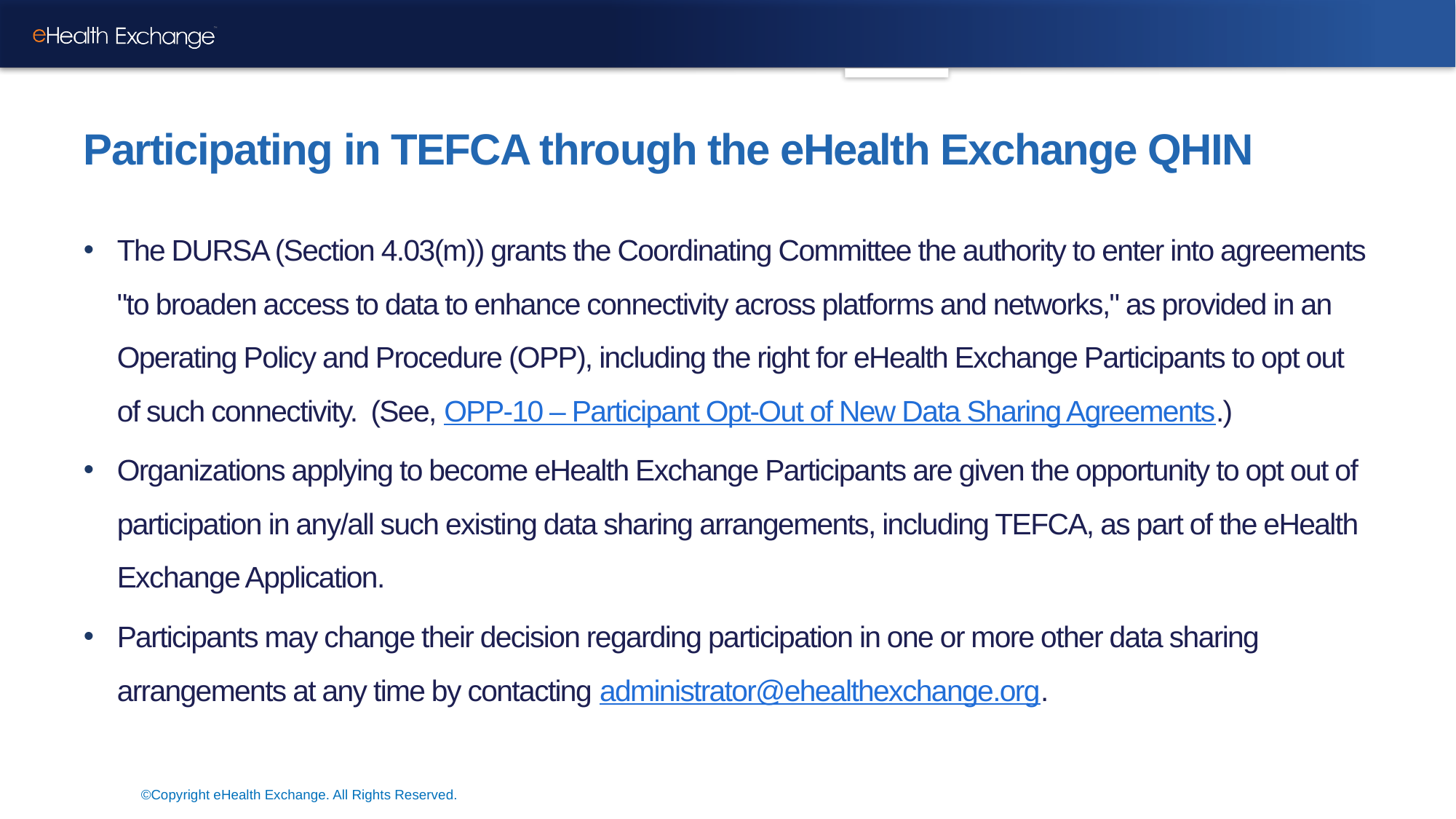

# Participating in TEFCA through the eHealth Exchange QHIN
The DURSA (Section 4.03(m)) grants the Coordinating Committee the authority to enter into agreements "to broaden access to data to enhance connectivity across platforms and networks," as provided in an Operating Policy and Procedure (OPP), including the right for eHealth Exchange Participants to opt out of such connectivity.  (See, OPP-10 – Participant Opt-Out of New Data Sharing Agreements.)
Organizations applying to become eHealth Exchange Participants are given the opportunity to opt out of participation in any/all such existing data sharing arrangements, including TEFCA, as part of the eHealth Exchange Application.
Participants may change their decision regarding participation in one or more other data sharing arrangements at any time by contacting administrator@ehealthexchange.org.

©Copyright eHealth Exchange. All Rights Reserved.
49